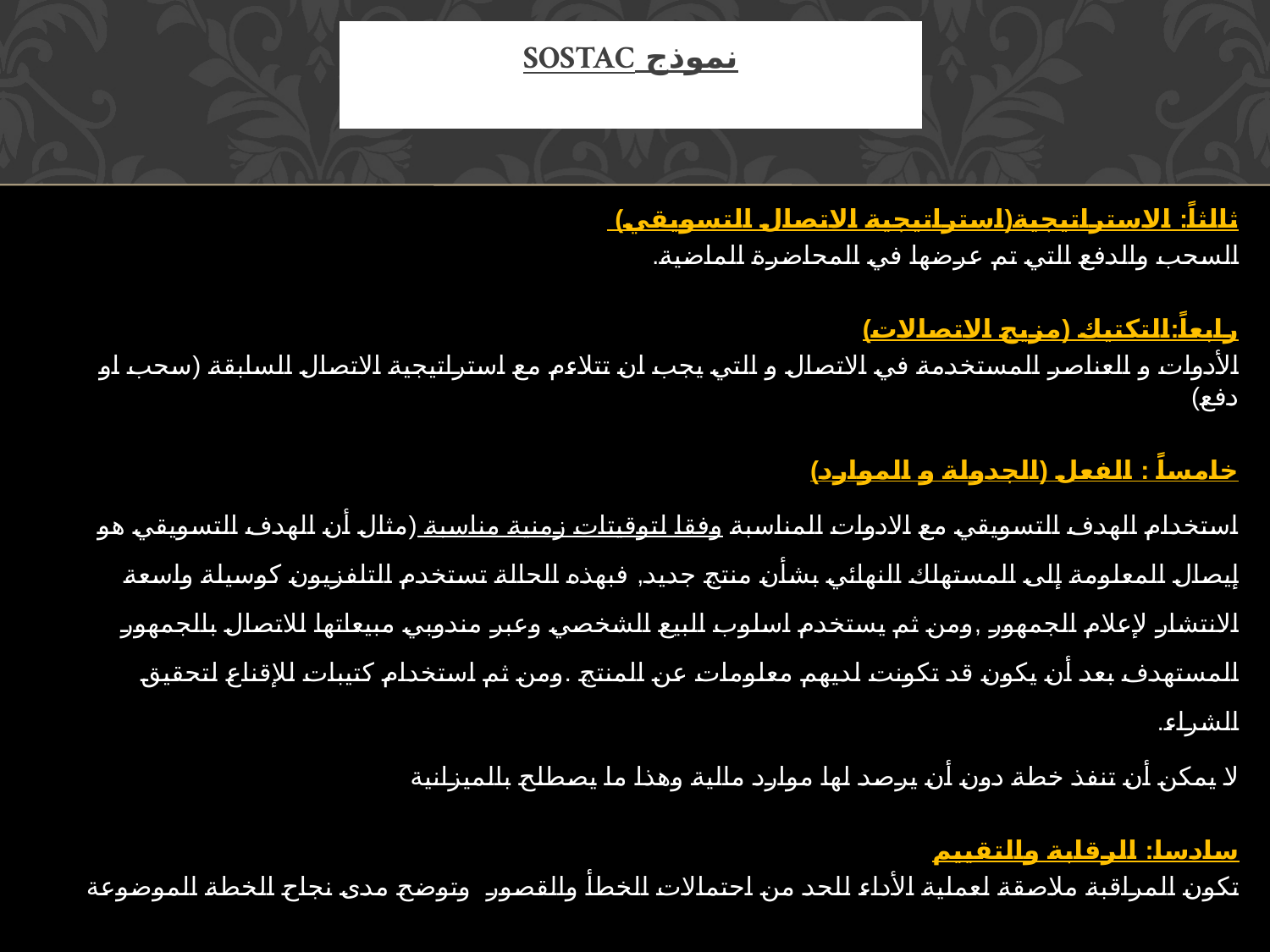

# نموذج SOSTAC
ثالثاً: الاستراتيجية(استراتيجية الاتصال التسويقي)
السحب والدفع التي تم عرضها في المحاضرة الماضية.

رابعاً:التكتيك (مزيج الاتصالات)
الأدوات و العناصر المستخدمة في الاتصال و التي يجب ان تتلاءم مع استراتيجية الاتصال السابقة (سحب او دفع)

خامساً : الفعل (الجدولة و الموارد)
استخدام الهدف التسويقي مع الادوات المناسبة وفقا لتوقيتات زمنية مناسبة (مثال أن الهدف التسويقي هو إيصال المعلومة إلى المستهلك النهائي بشأن منتج جديد, فبهذه الحالة تستخدم التلفزيون كوسيلة واسعة الانتشار لإعلام الجمهور ,ومن ثم يستخدم اسلوب البيع الشخصي وعبر مندوبي مبيعاتها للاتصال بالجمهور المستهدف بعد أن يكون قد تكونت لديهم معلومات عن المنتج .ومن ثم استخدام كتيبات للإقناع لتحقيق الشراء.
لا يمكن أن تنفذ خطة دون أن يرصد لها موارد مالية وهذا ما يصطلح بالميزانية

سادسا: الرقابة والتقييم
تكون المراقبة ملاصقة لعملية الأداء للحد من احتمالات الخطأ والقصور  وتوضح مدى نجاح الخطة الموضوعة